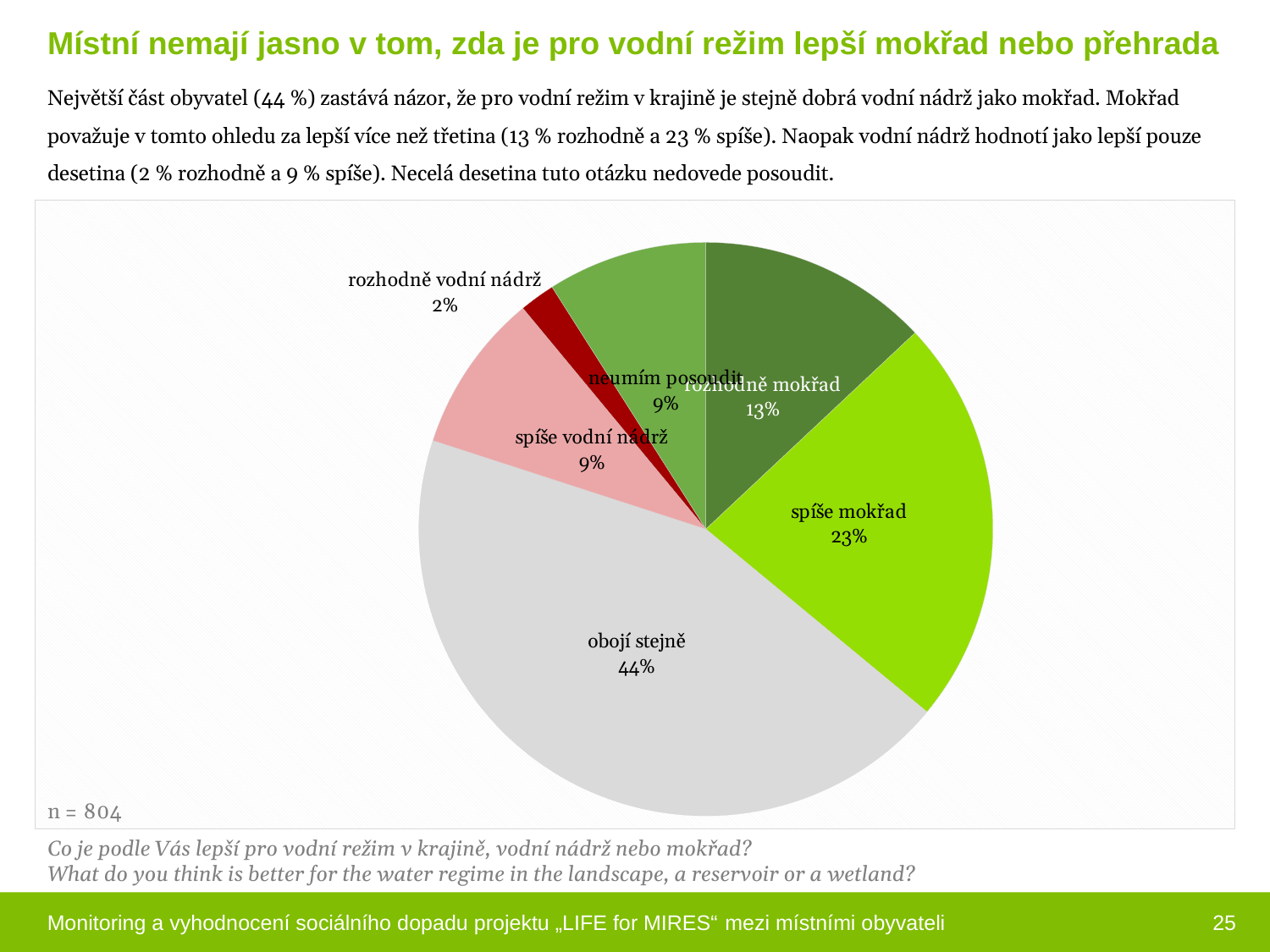

Místní nemají jasno v tom, zda je pro vodní režim lepší mokřad nebo přehrada
Největší část obyvatel (44 %) zastává názor, že pro vodní režim v krajině je stejně dobrá vodní nádrž jako mokřad. Mokřad považuje v tomto ohledu za lepší více než třetina (13 % rozhodně a 23 % spíše). Naopak vodní nádrž hodnotí jako lepší pouze desetina (2 % rozhodně a 9 % spíše). Necelá desetina tuto otázku nedovede posoudit.

### Chart

| Category | Řada 1 |
|---|---|
| rozhodně mokřad | 13.0 |
| spíše mokřad | 23.0 |
| obojí stejně | 44.0 |
| spíše vodní nádrž | 9.0 |
| rozhodně vodní nádrž | 2.0 |
| neumím posoudit | 9.0 |
Co je podle Vás lepší pro vodní režim v krajině, vodní nádrž nebo mokřad?
What do you think is better for the water regime in the landscape, a reservoir or a wetland?

Monitoring a vyhodnocení sociálního dopadu projektu „LIFE for MIRES“ mezi místními obyvateli
25